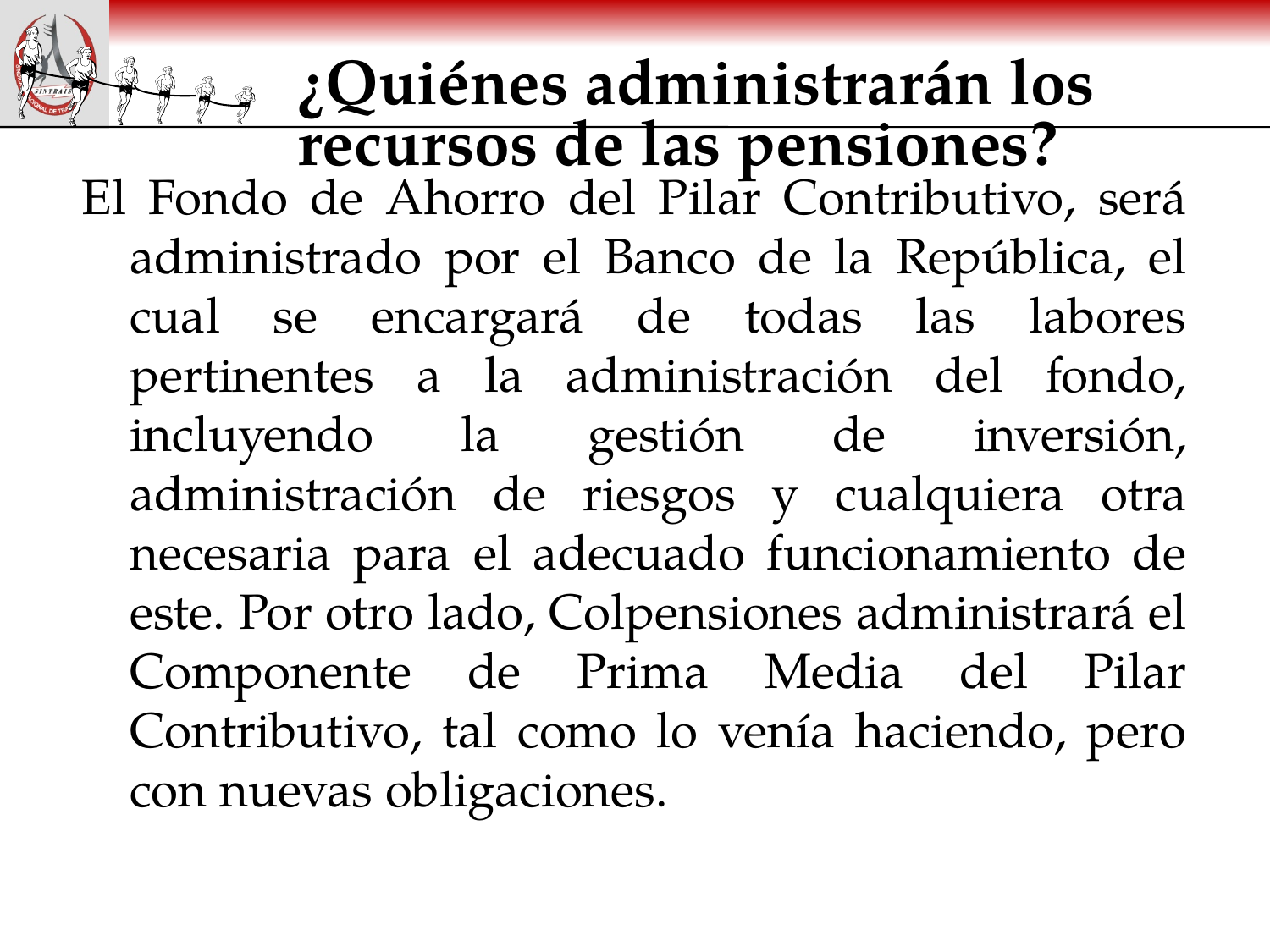

# ¿Quiénes administrarán los recursos de las pensiones?
El Fondo de Ahorro del Pilar Contributivo, será administrado por el Banco de la República, el cual se encargará de todas las labores pertinentes a la administración del fondo, incluyendo la gestión de inversión, administración de riesgos y cualquiera otra necesaria para el adecuado funcionamiento de este. Por otro lado, Colpensiones administrará el Componente de Prima Media del Pilar Contributivo, tal como lo venía haciendo, pero con nuevas obligaciones.